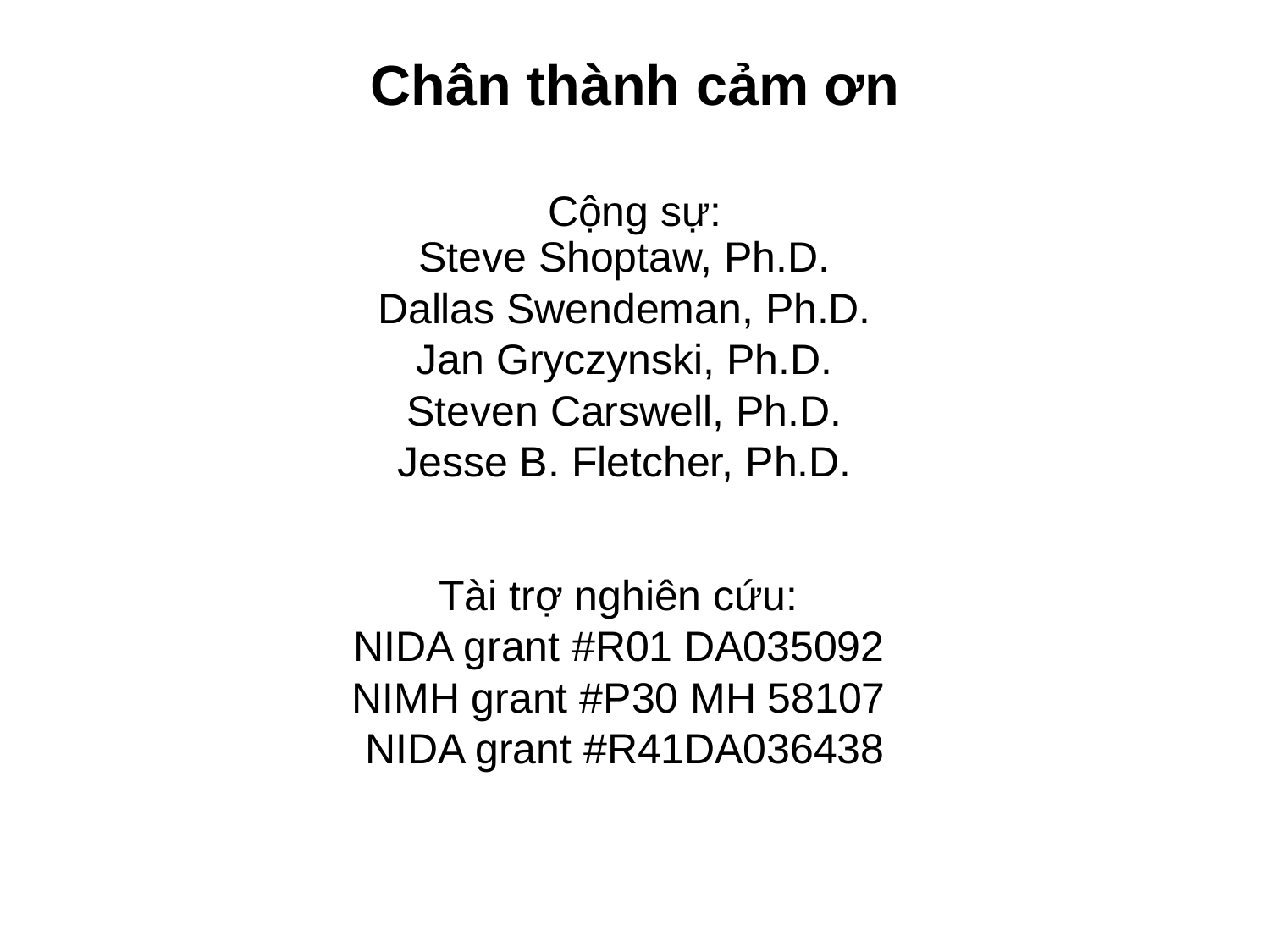

# Chân thành cảm ơn Cộng sự:
Steve Shoptaw, Ph.D.
Dallas Swendeman, Ph.D.
Jan Gryczynski, Ph.D.
Steven Carswell, Ph.D.
Jesse B. Fletcher, Ph.D.

Tài trợ nghiên cứu:
NIDA grant #R01 DA035092
NIMH grant #P30 MH 58107
NIDA grant #R41DA036438